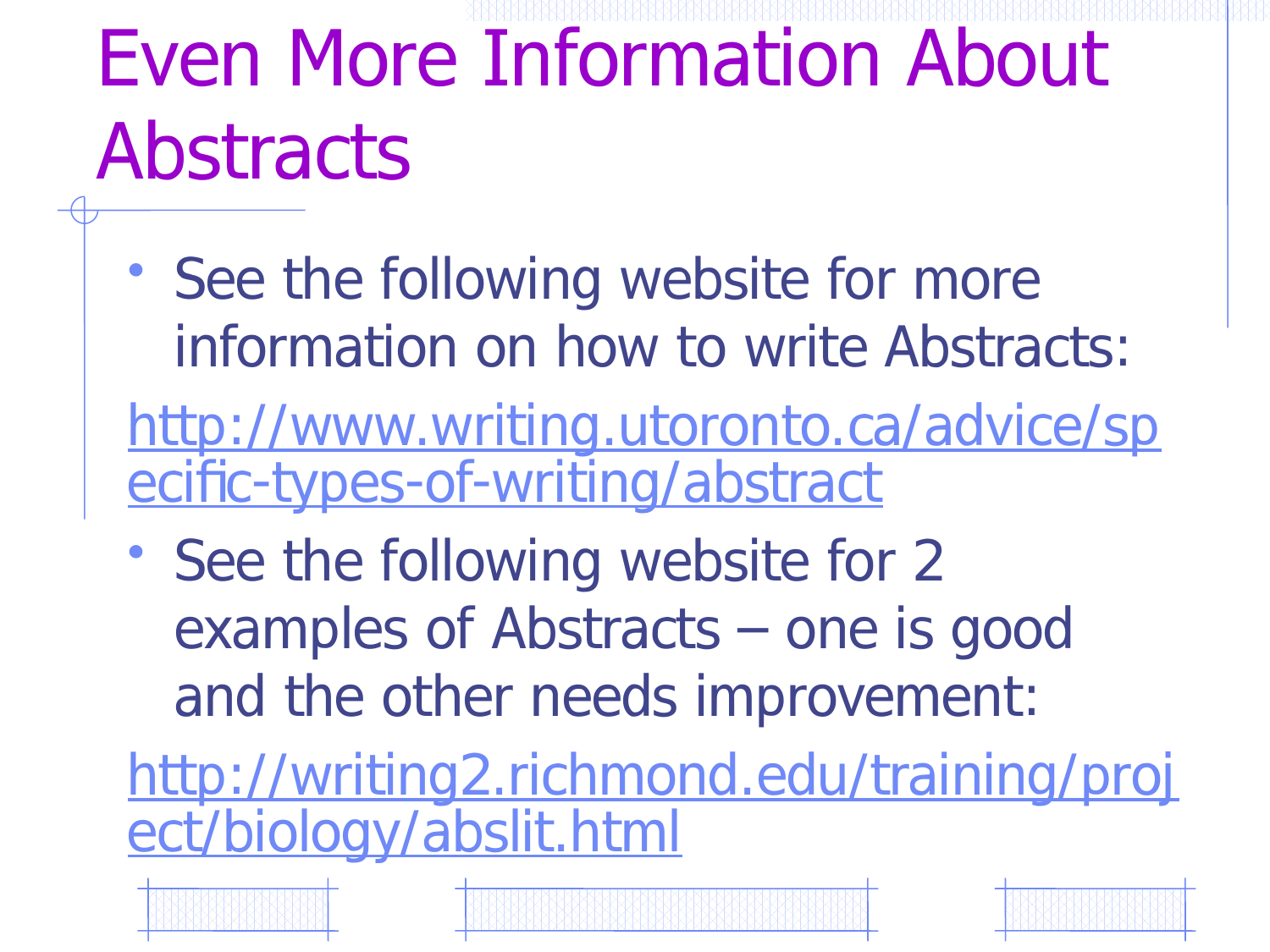

# Even More Information About Abstracts
See the following website for more information on how to write Abstracts:
http://www.writing.utoronto.ca/advice/specific-types-of-writing/abstract
See the following website for 2 examples of Abstracts – one is good and the other needs improvement:
http://writing2.richmond.edu/training/project/biology/abslit.html